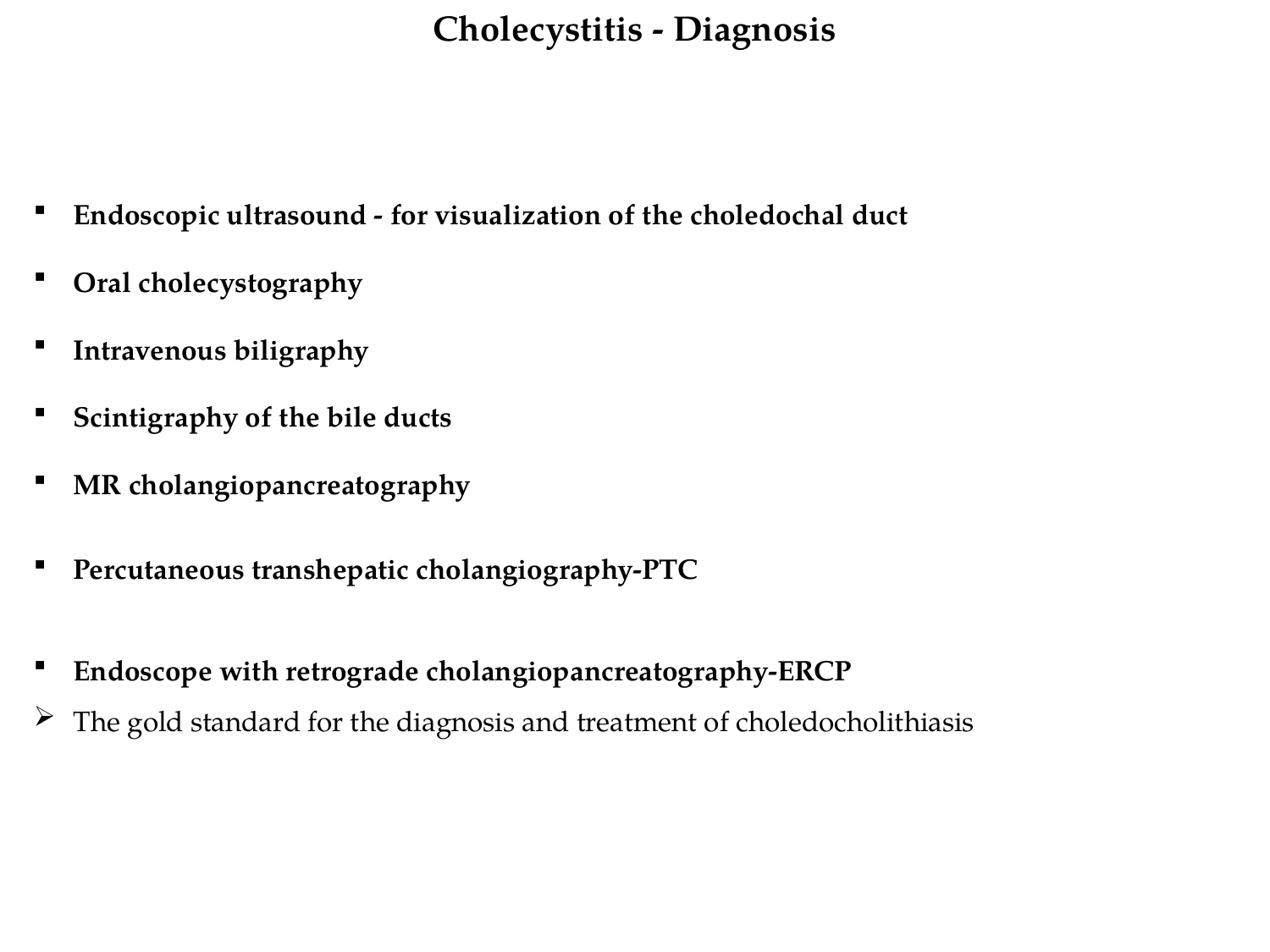

Cholecystitis - Diagnosis

Endoscopic ultrasound - for visualization of the choledochal duct

Oral cholecystography

Intravenous biligraphy

Scintigraphy of the bile ducts

MR cholangiopancreatography

Percutaneous transhepatic cholangiography-PTC

Endoscope with retrograde cholangiopancreatography-ERCP
The gold standard for the diagnosis and treatment of choledocholithiasis